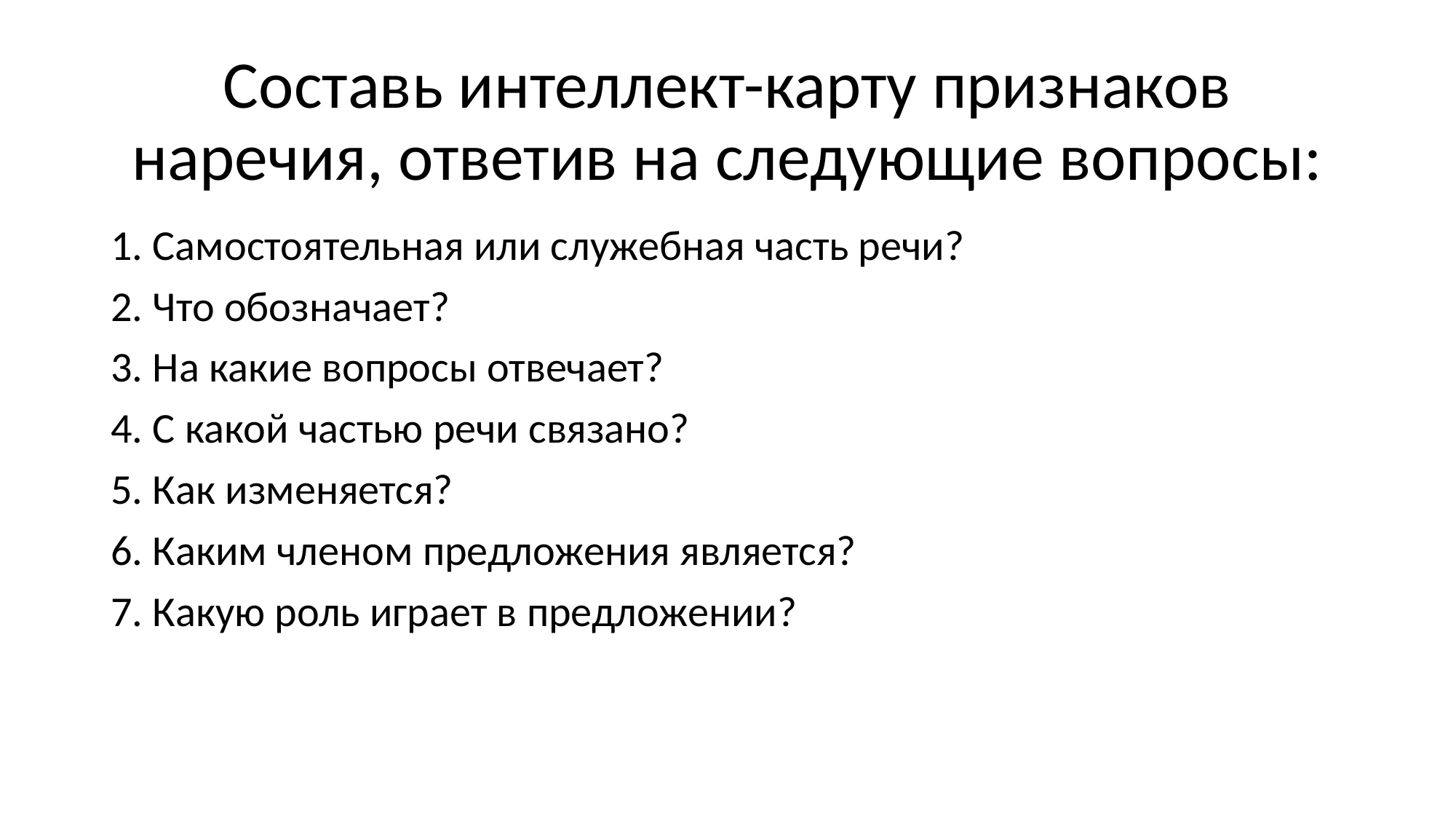

# Составь интеллект-карту признаков наречия, ответив на следующие вопросы:
1. Самостоятельная или служебная часть речи?
2. Что обозначает?
3. На какие вопросы отвечает?
4. С какой частью речи связано?
5. Как изменяется?
6. Каким членом предложения является?
7. Какую роль играет в предложении?